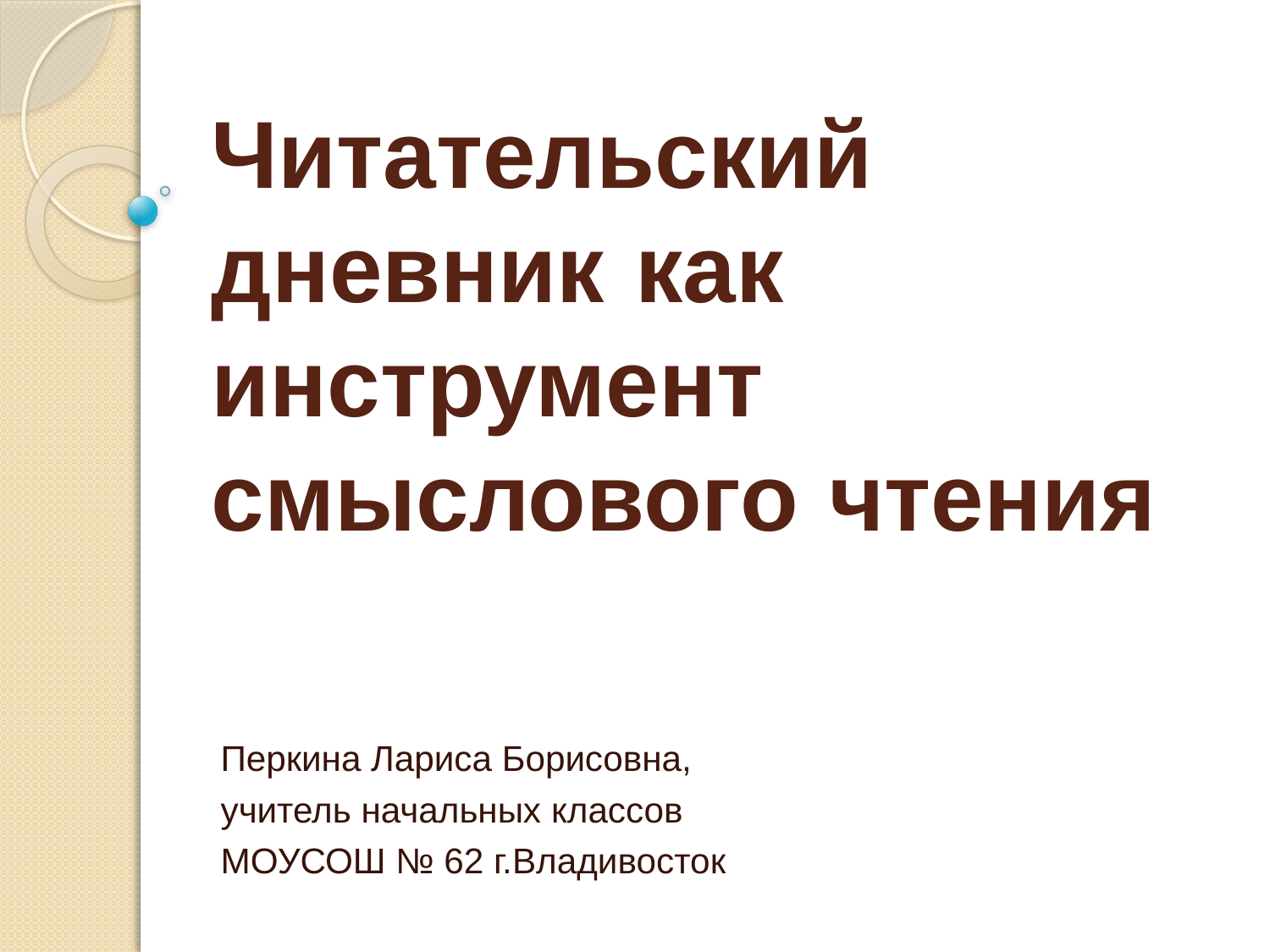

# Читательский дневник как инструмент смыслового чтения
Перкина Лариса Борисовна,
учитель начальных классов
МОУСОШ № 62 г.Владивосток